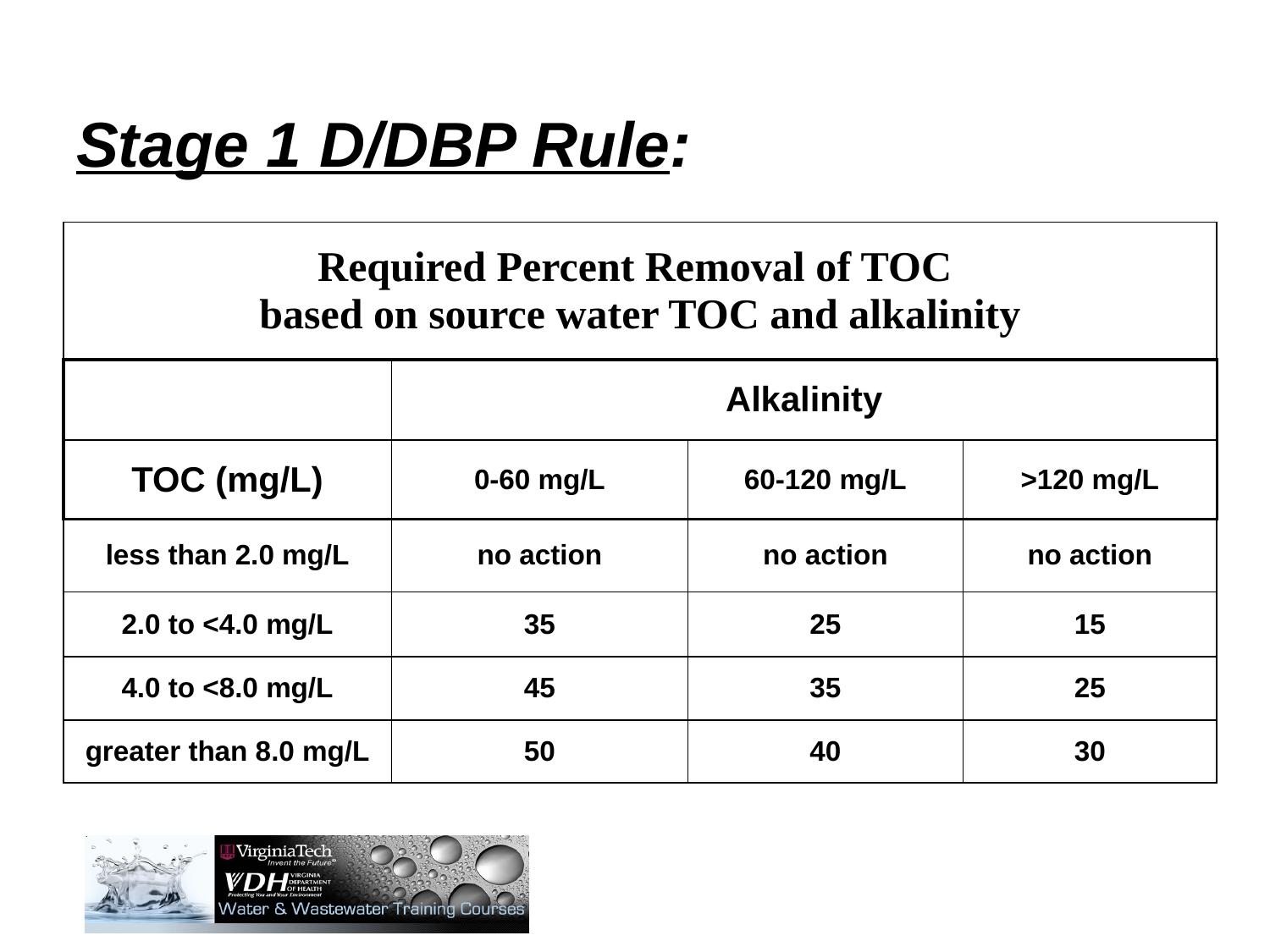

# Stage 1 D/DBP Rule:
| Required Percent Removal of TOC based on source water TOC and alkalinity |  |  |  |
| --- | --- | --- | --- |
|  | Alkalinity |  |  |
| TOC (mg/L) | 0-60 mg/L | 60-120 mg/L | >120 mg/L |
| less than 2.0 mg/L | no action | no action | no action |
| 2.0 to <4.0 mg/L | 35 | 25 | 15 |
| 4.0 to <8.0 mg/L | 45 | 35 | 25 |
| greater than 8.0 mg/L | 50 | 40 | 30 |